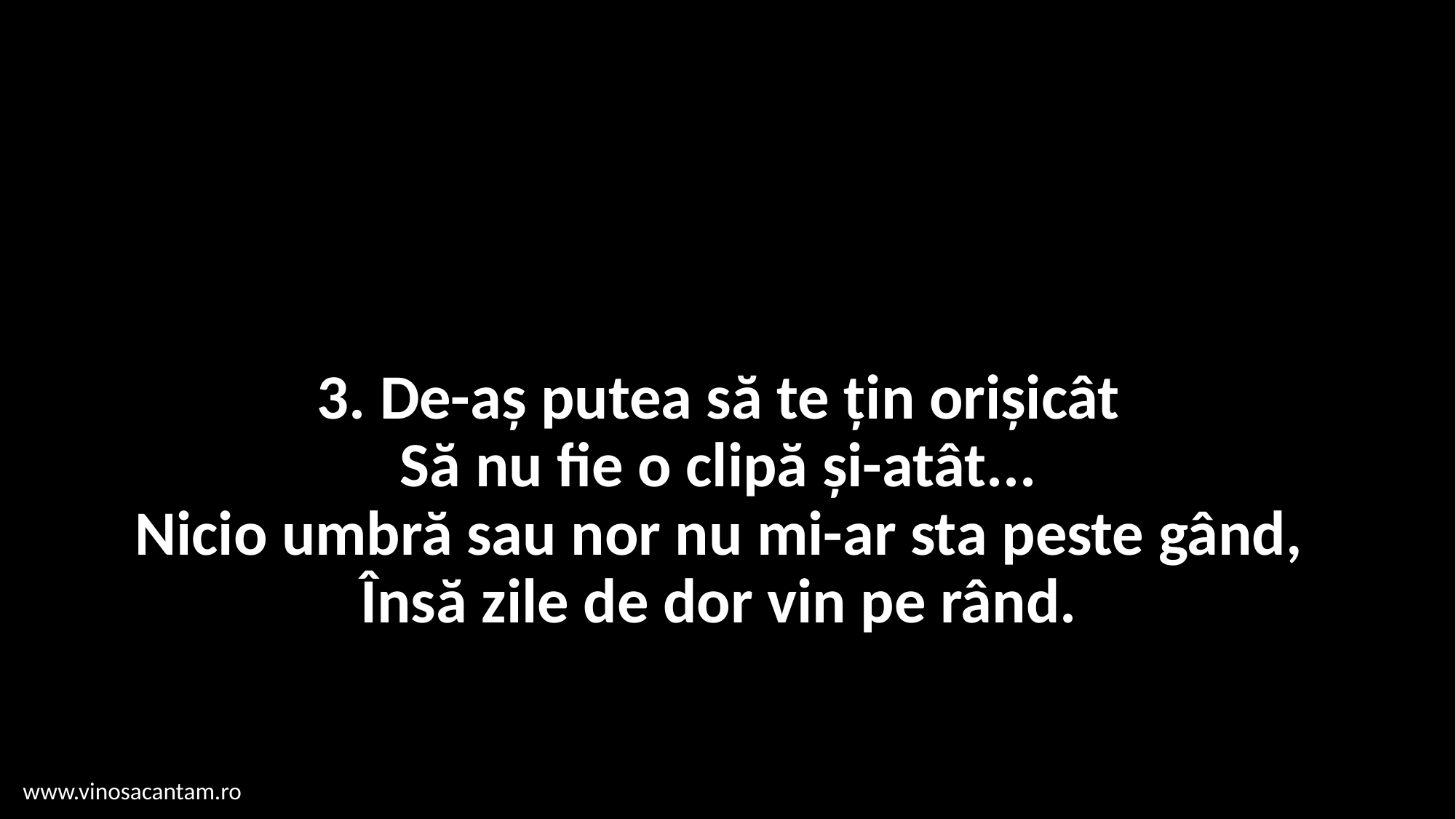

# 3. De-aș putea să te țin orișicât Să nu fie o clipă și-atât... Nicio umbră sau nor nu mi-ar sta peste gând, Însă zile de dor vin pe rând.
www.vinosacantam.ro